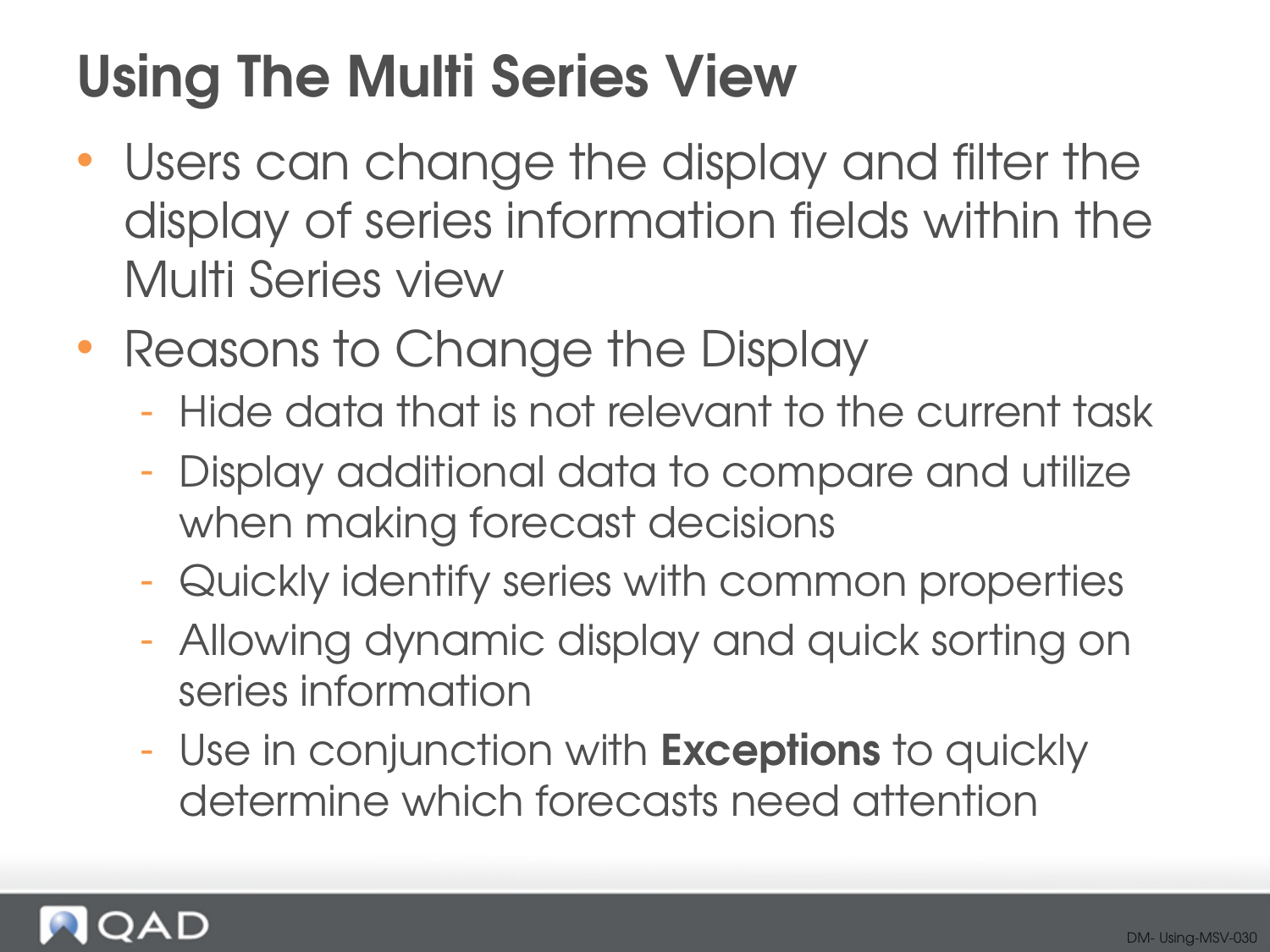

# Using The Multi Series View
Users can change the display and filter the display of series information fields within the Multi Series view
Reasons to Change the Display
Hide data that is not relevant to the current task
Display additional data to compare and utilize when making forecast decisions
Quickly identify series with common properties
Allowing dynamic display and quick sorting on series information
Use in conjunction with Exceptions to quickly determine which forecasts need attention

DM- Using-MSV-030